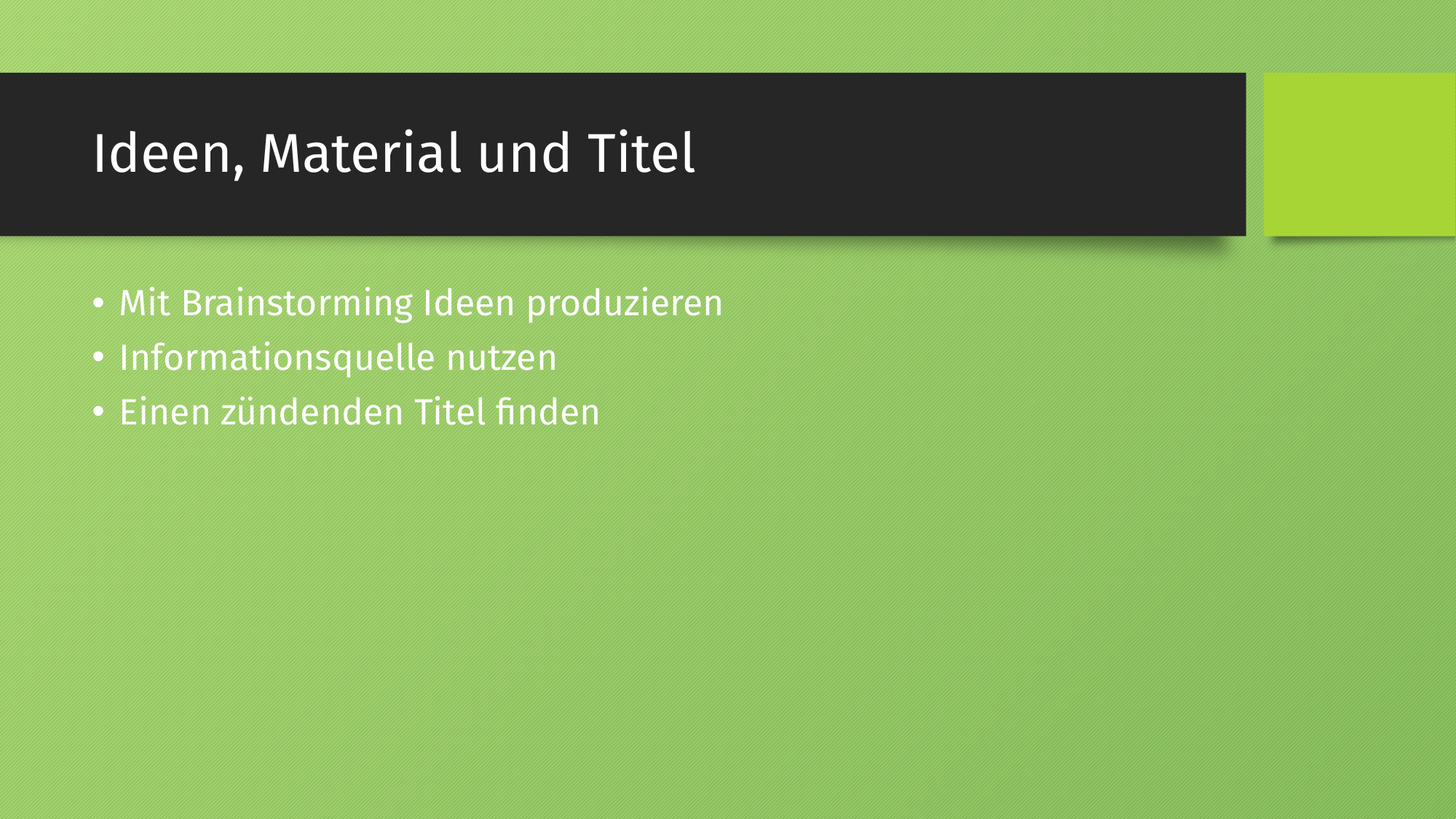

# Ideen, Material und Titel
Mit Brainstorming Ideen produzieren
Informationsquelle nutzen
Einen zündenden Titel finden